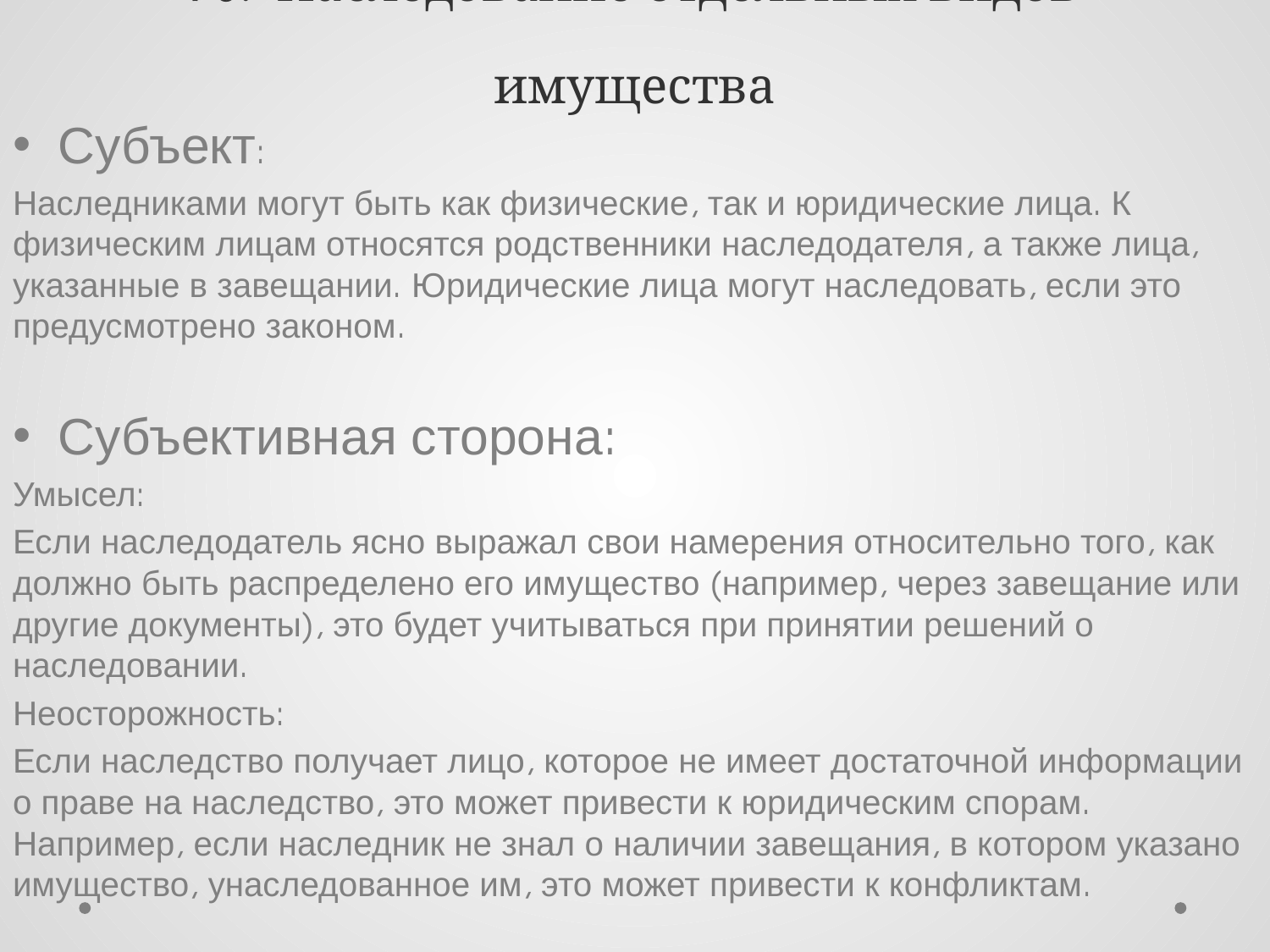

# 70.  Наследование отдельных видов имущества
Субъект:
Наследниками могут быть как физические, так и юридические лица. К физическим лицам относятся родственники наследодателя, а также лица, указанные в завещании. Юридические лица могут наследовать, если это предусмотрено законом.

Субъективная сторона:
Умысел:
Если наследодатель ясно выражал свои намерения относительно того, как должно быть распределено его имущество (например, через завещание или другие документы), это будет учитываться при принятии решений о наследовании.
Неосторожность:
Если наследство получает лицо, которое не имеет достаточной информации о праве на наследство, это может привести к юридическим спорам. Например, если наследник не знал о наличии завещания, в котором указано имущество, унаследованное им, это может привести к конфликтам.